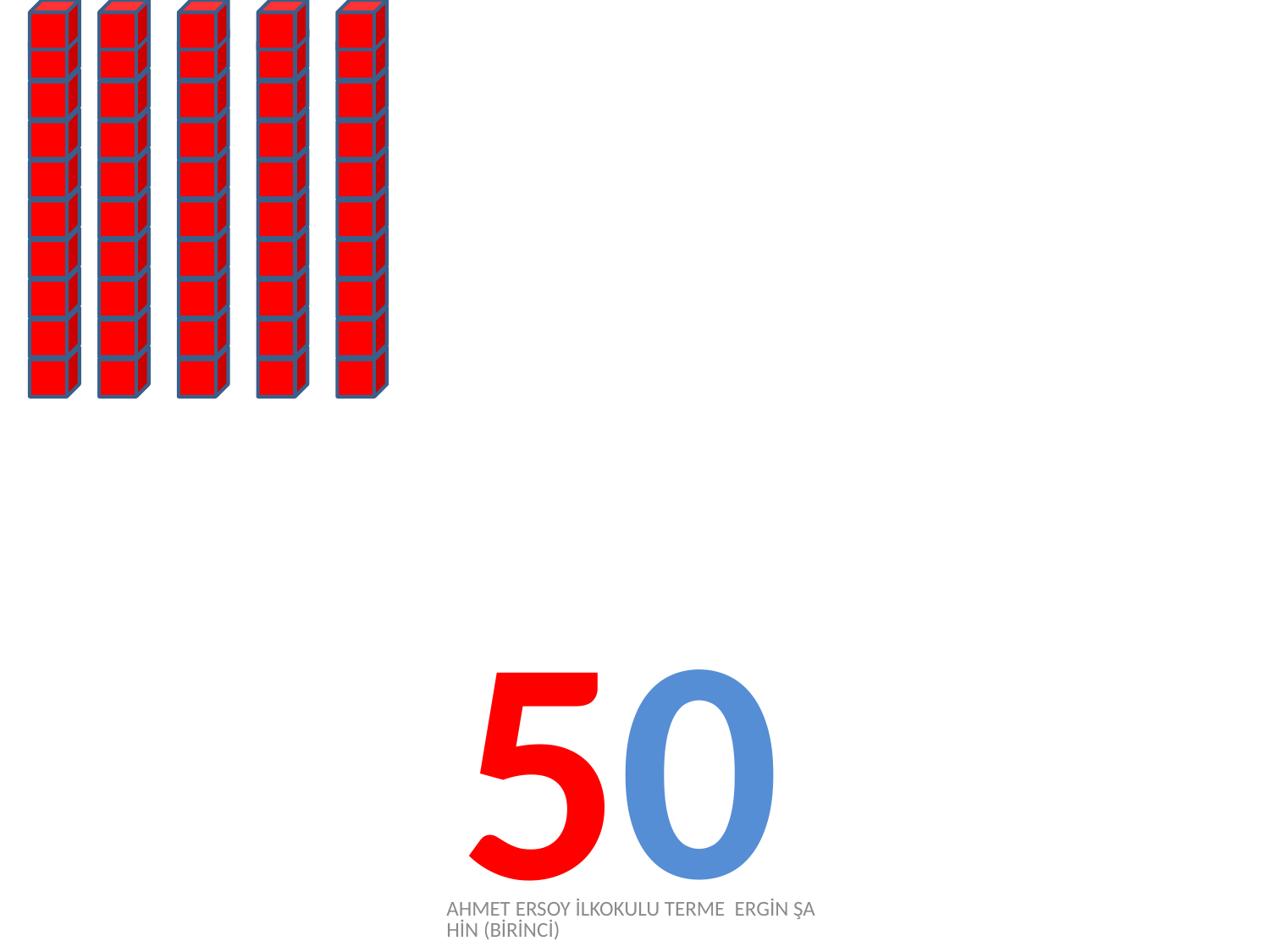

0
5
AHMET ERSOY İLKOKULU TERME  ERGİN ŞAHİN (BİRİNCİ)